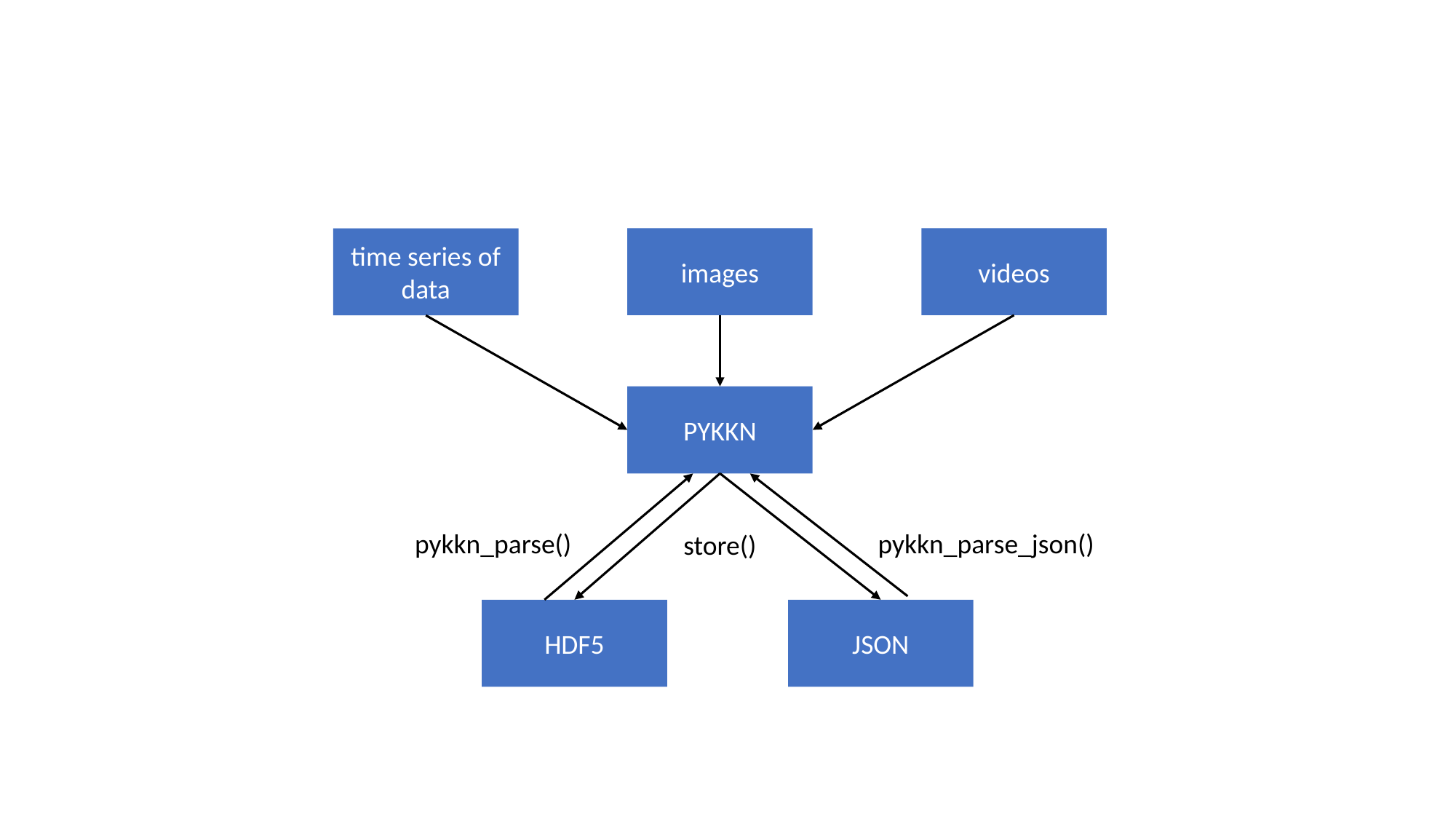

images
videos
time series of data
PYKKN
pykkn_parse_json()
pykkn_parse()
store()
HDF5
JSON